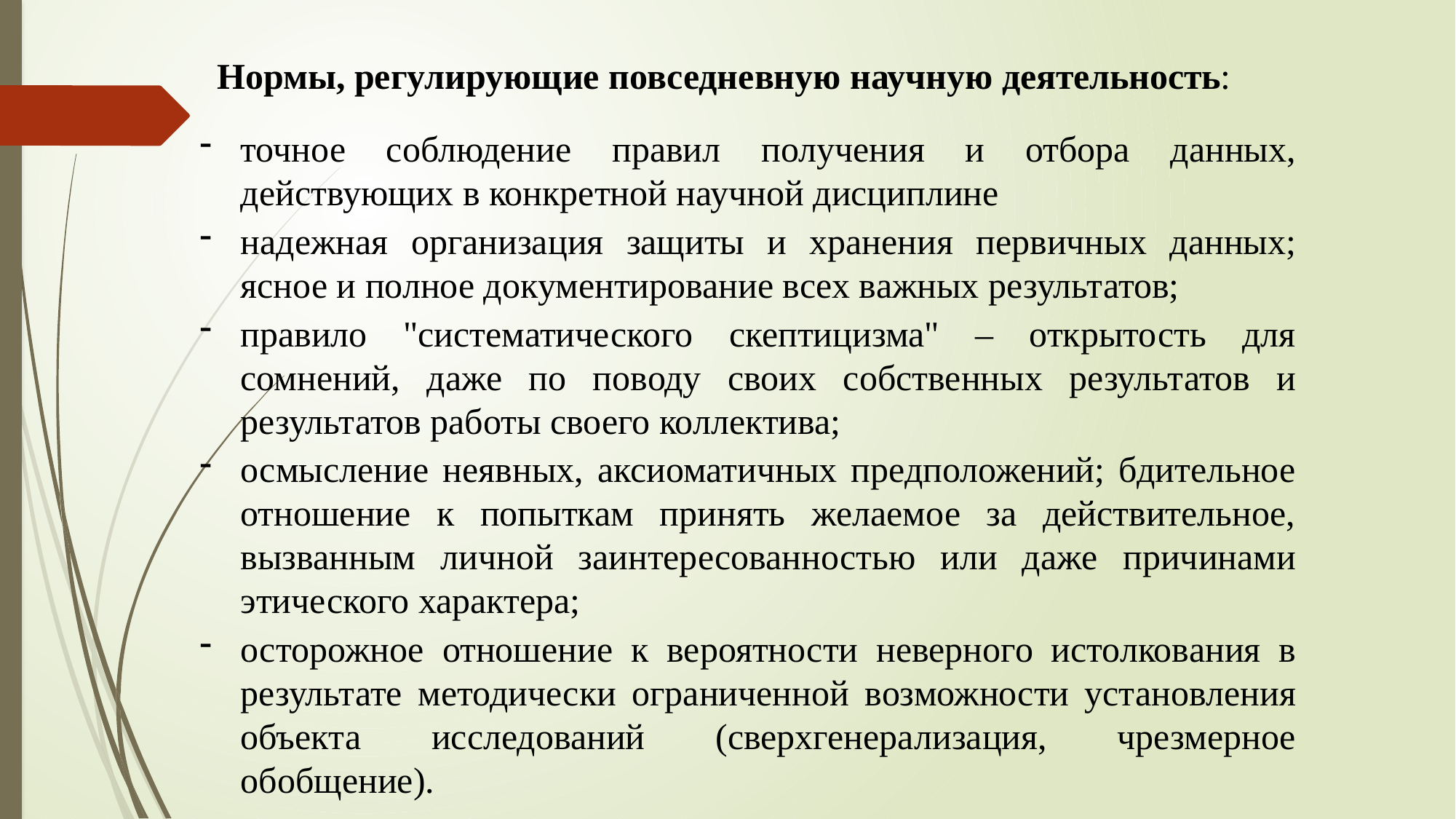

Нормы, регулирующие повседневную научную деятельность:
точное соблюдение правил получения и отбора данных, действующих в конкретной научной дисциплине
надежная организация защиты и хранения первичных данных; ясное и полное документирование всех важных результатов;
правило "систематического скептицизма" – открытость для сомнений, даже по поводу своих собственных результатов и результатов работы своего коллектива;
осмысление неявных, аксиоматичных предположений; бдительное отношение к попыткам принять желаемое за действительное, вызванным личной заинтересованностью или даже причинами этического характера;
осторожное отношение к вероятности неверного истолкования в результате методически ограниченной возможности установления объекта исследований (сверхгенерализация, чрезмерное обобщение).